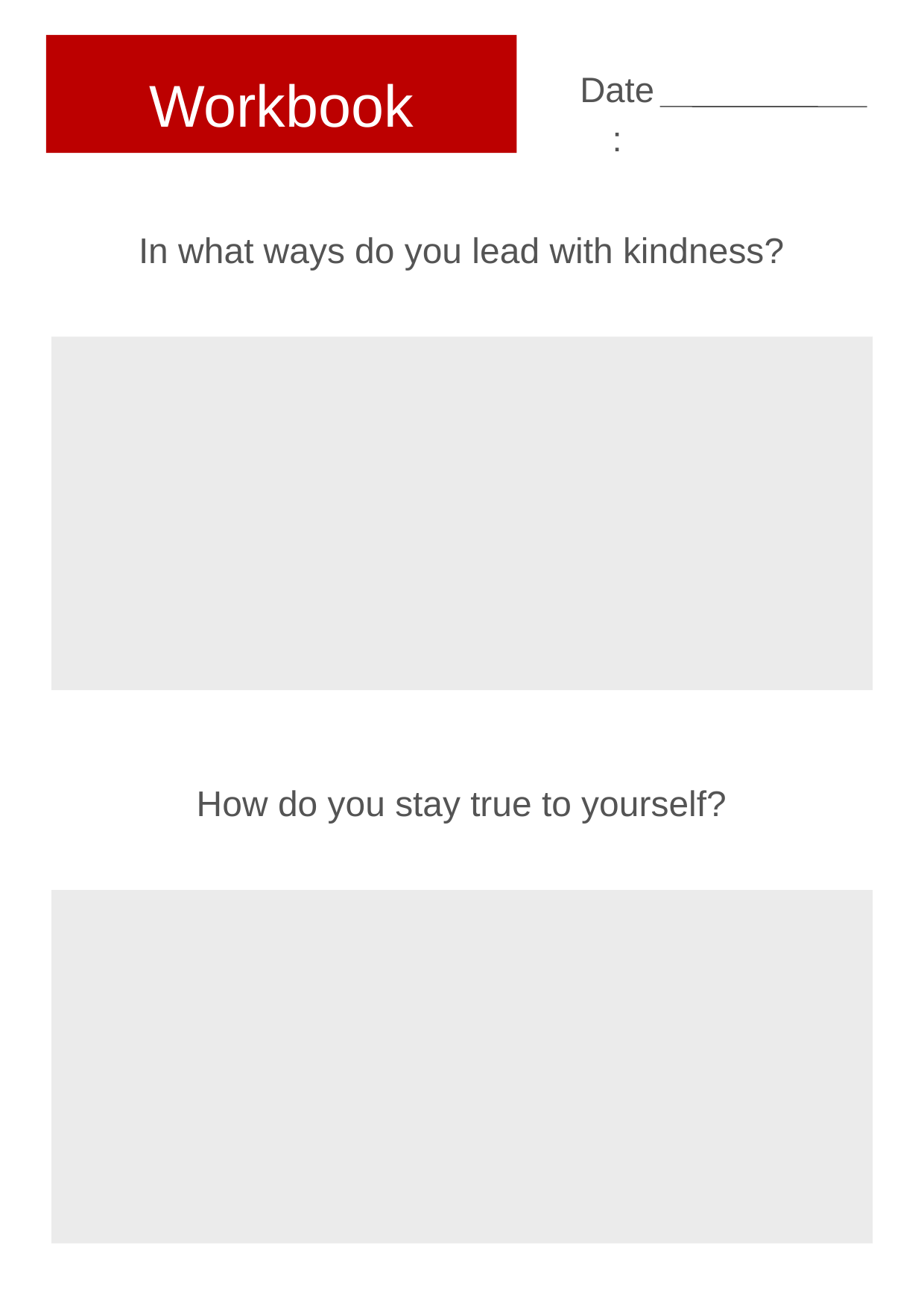

Workbook
Date:

In what ways do you lead with kindness?

How do you stay true to yourself?